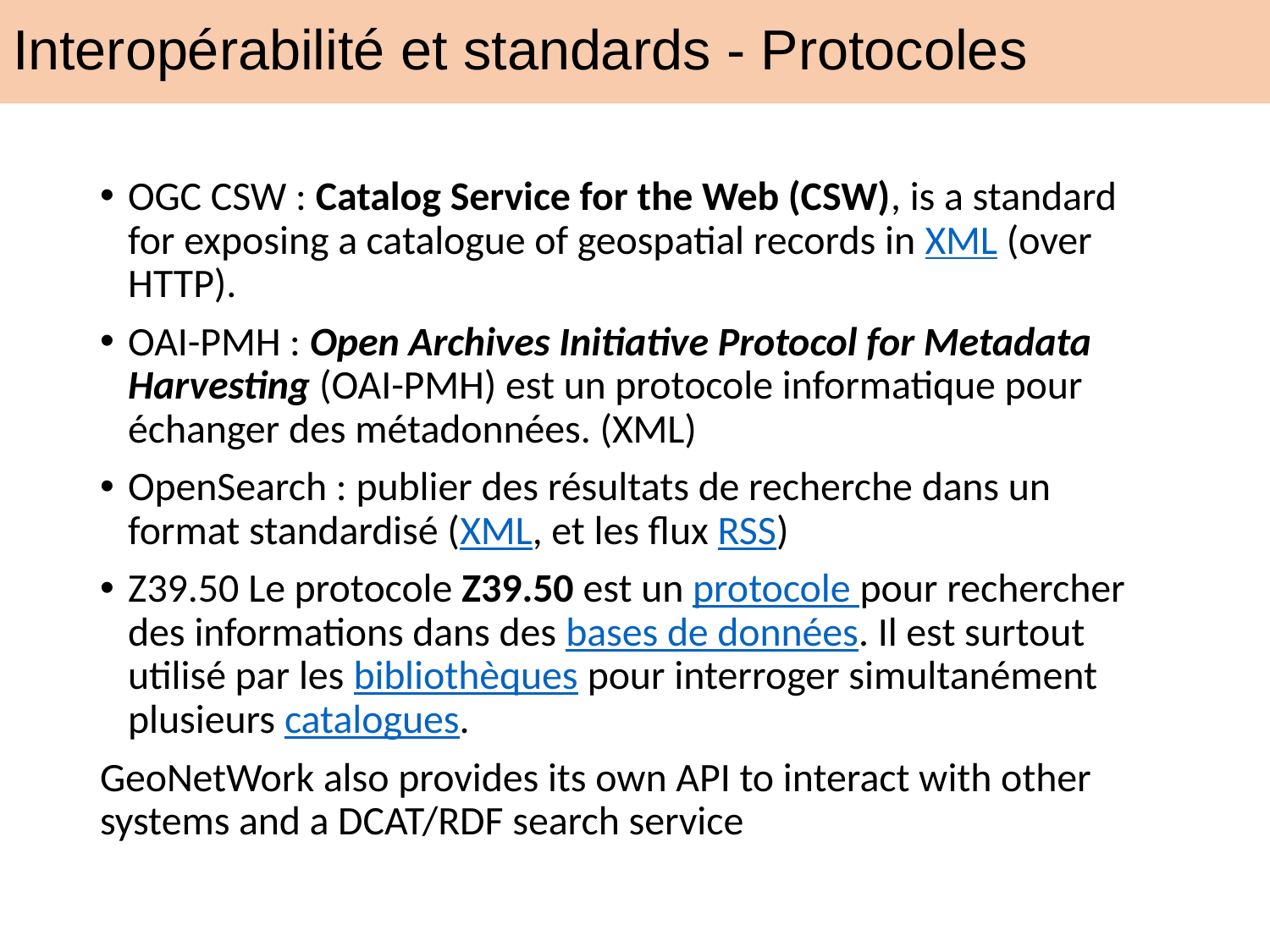

# Interopérabilité et standards - Protocoles
OGC CSW : Catalog Service for the Web (CSW), is a standard for exposing a catalogue of geospatial records in XML (over HTTP).
OAI-PMH : Open Archives Initiative Protocol for Metadata Harvesting (OAI-PMH) est un protocole informatique pour échanger des métadonnées. (XML)
OpenSearch : publier des résultats de recherche dans un format standardisé (XML, et les flux RSS)
Z39.50 Le protocole Z39.50 est un protocole pour rechercher des informations dans des bases de données. Il est surtout utilisé par les bibliothèques pour interroger simultanément plusieurs catalogues.
GeoNetWork also provides its own API to interact with other systems and a DCAT/RDF search service